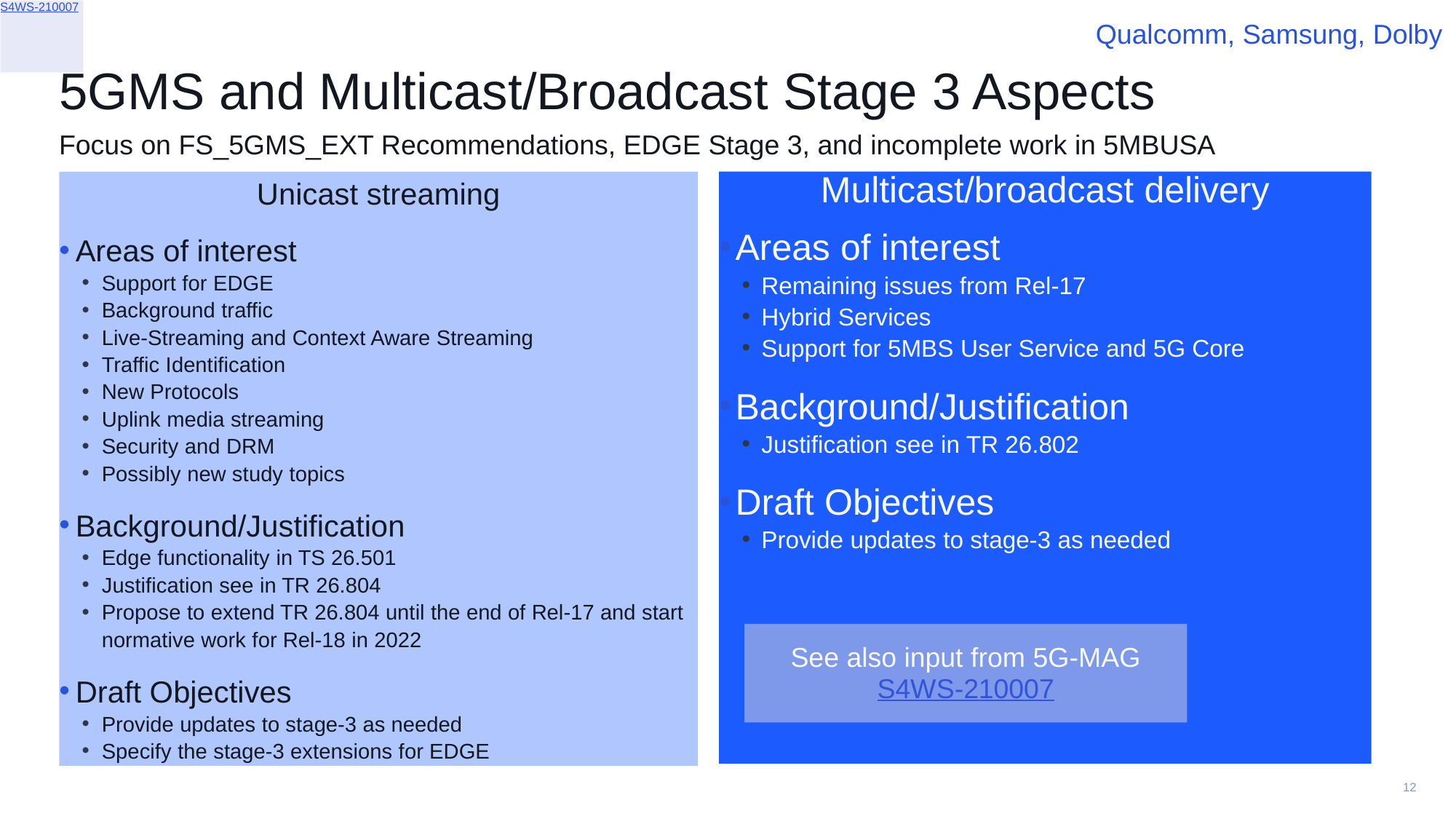

| S4WS-210007 |
| --- |
Qualcomm, Samsung, Dolby
# 5GMS and Multicast/Broadcast Stage 3 Aspects
Focus on FS_5GMS_EXT Recommendations, EDGE Stage 3, and incomplete work in 5MBUSA
Multicast/broadcast delivery
Areas of interest
Remaining issues from Rel-17
Hybrid Services
Support for 5MBS User Service and 5G Core
Background/Justification
Justification see in TR 26.802
Draft Objectives
Provide updates to stage-3 as needed

Unicast streaming
Areas of interest
Support for EDGE
Background traffic
Live-Streaming and Context Aware Streaming
Traffic Identification
New Protocols
Uplink media streaming
Security and DRM
Possibly new study topics
Background/Justification
Edge functionality in TS 26.501
Justification see in TR 26.804
Propose to extend TR 26.804 until the end of Rel-17 and start normative work for Rel-18 in 2022
Draft Objectives
Provide updates to stage-3 as needed
Specify the stage-3 extensions for EDGE

See also input from 5G-MAG
S4WS-210007